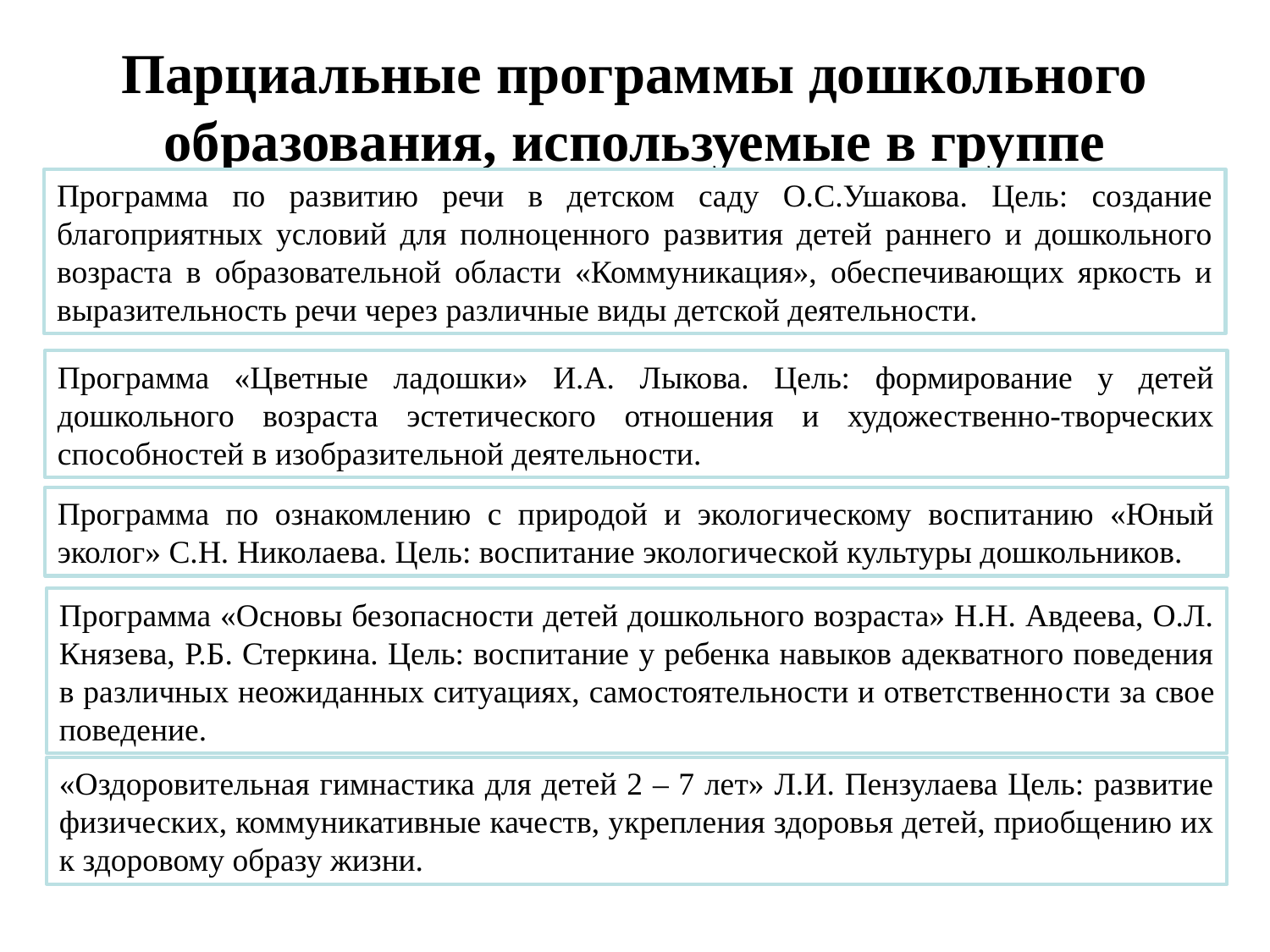

Парциальные программы дошкольного образования, используемые в группе
Программа по развитию речи в детском саду О.С.Ушакова. Цель: создание благоприятных условий для полноценного развития детей раннего и дошкольного возраста в образовательной области «Коммуникация», обеспечивающих яркость и выразительность речи через различные виды детской деятельности.
Программа «Цветные ладошки» И.А. Лыкова. Цель: формирование у детей дошкольного возраста эстетического отношения и художественно-творческих способностей в изобразительной деятельности.
Программа по ознакомлению с природой и экологическому воспитанию «Юный эколог» С.Н. Николаева. Цель: воспитание экологической культуры дошкольников.
Программа «Основы безопасности детей дошкольного возраста» Н.Н. Авдеева, О.Л. Князева, Р.Б. Стеркина. Цель: воспитание у ребенка навыков адекватного поведения в раз­личных неожиданных ситуациях, самостоятельности и ответственно­сти за свое поведение.
«Оздоровительная гимнастика для детей 2 – 7 лет» Л.И. Пензулаева Цель: развитие физических, коммуникативные качеств, укрепления здоровья детей, приобщению их к здоровому образу жизни.